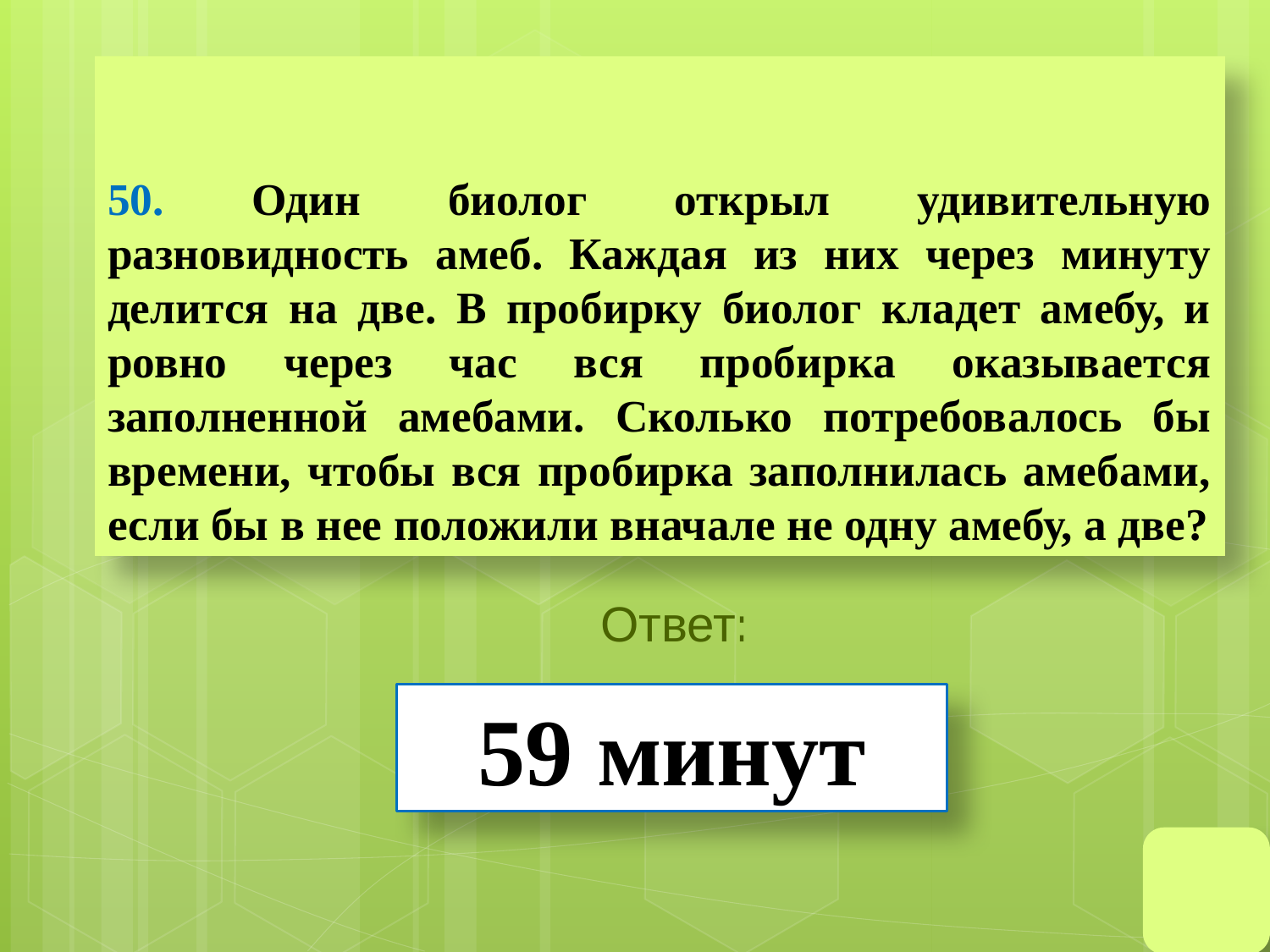

# 50. Один биолог открыл удивительную разновидность амеб. Каждая из них через минуту делится на две. В пробирку биолог кладет амебу, и ровно через час вся пробирка оказывается заполненной амебами. Сколько потребовалось бы времени, чтобы вся пробирка заполнилась амебами, если бы в нее положили вначале не одну амебу, а две?
Ответ:
59 минут